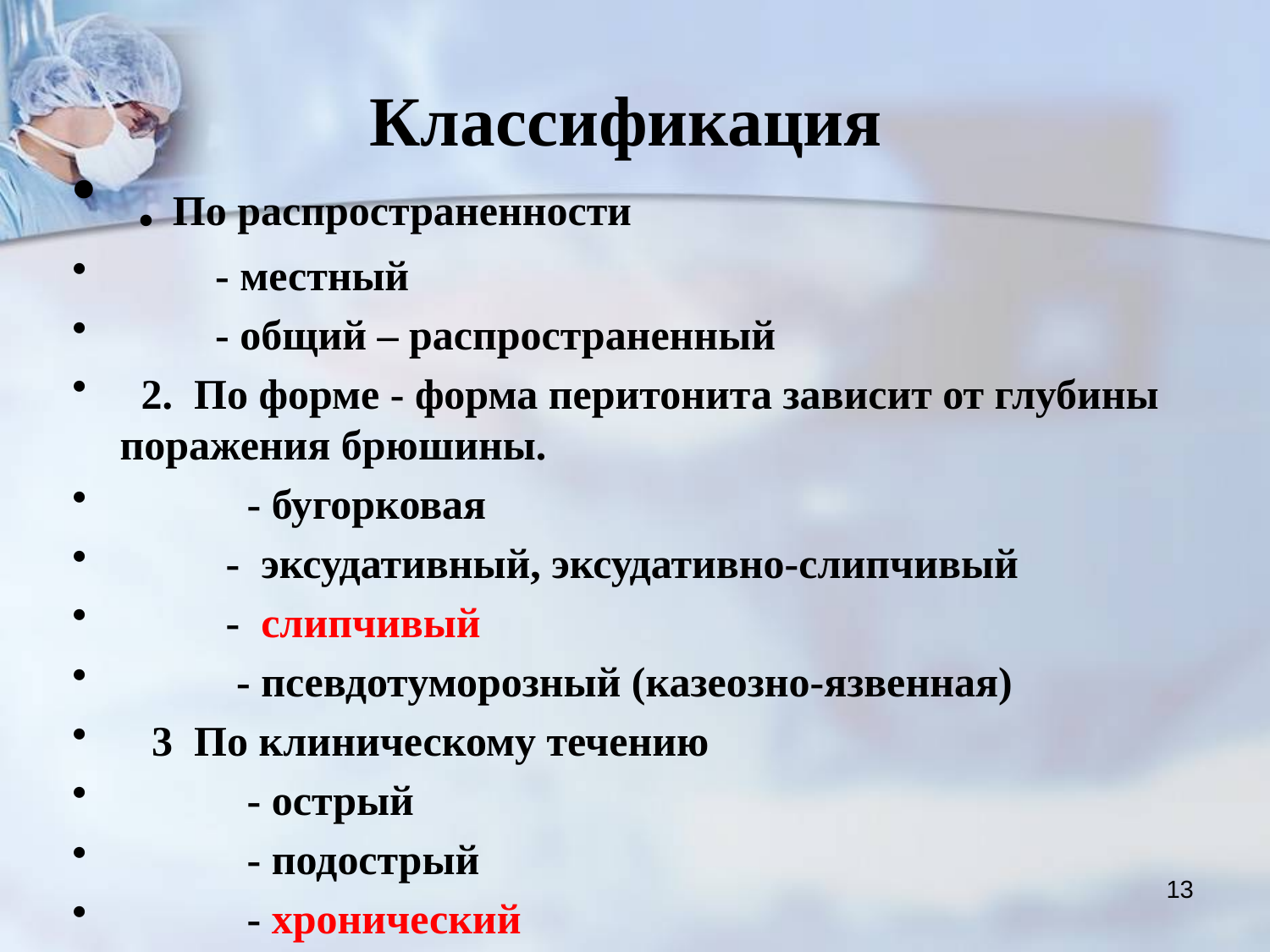

# Классификация
 . По распространенности
         - местный
         - общий – распространенный
  2.  По форме - форма перитонита зависит от глубины поражения брюшины.
            - бугорковая
          -  эксудативный, эксудативно-слипчивый
          -  слипчивый
           - псевдотуморозный (казеозно-язвенная)
   3  По клиническому течению
            - острый
            - подострый
            - хронический

13